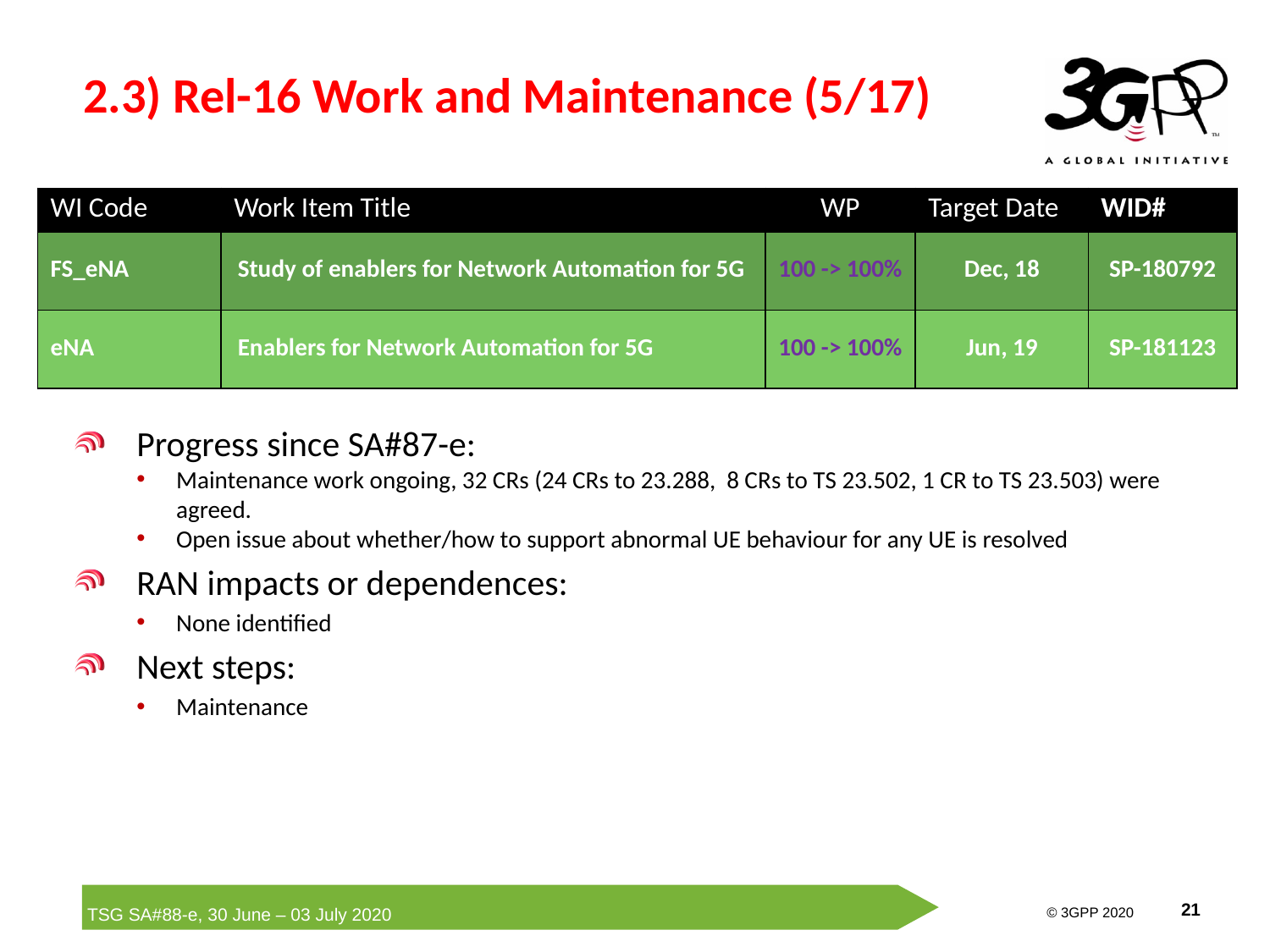

# 2.3) Rel-16 Work and Maintenance (5/17)
| WI Code | Work Item Title | WP | Target Date | WID# |
| --- | --- | --- | --- | --- |
| FS\_eNA | Study of enablers for Network Automation for 5G | 100 -> 100% | Dec, 18 | SP-180792 |
| eNA | Enablers for Network Automation for 5G | 100 -> 100% | Jun, 19 | SP-181123 |
Progress since SA#87-e:
Maintenance work ongoing, 32 CRs (24 CRs to 23.288,  8 CRs to TS 23.502, 1 CR to TS 23.503) were agreed.
Open issue about whether/how to support abnormal UE behaviour for any UE is resolved
RAN impacts or dependences:
None identified
Next steps:
Maintenance